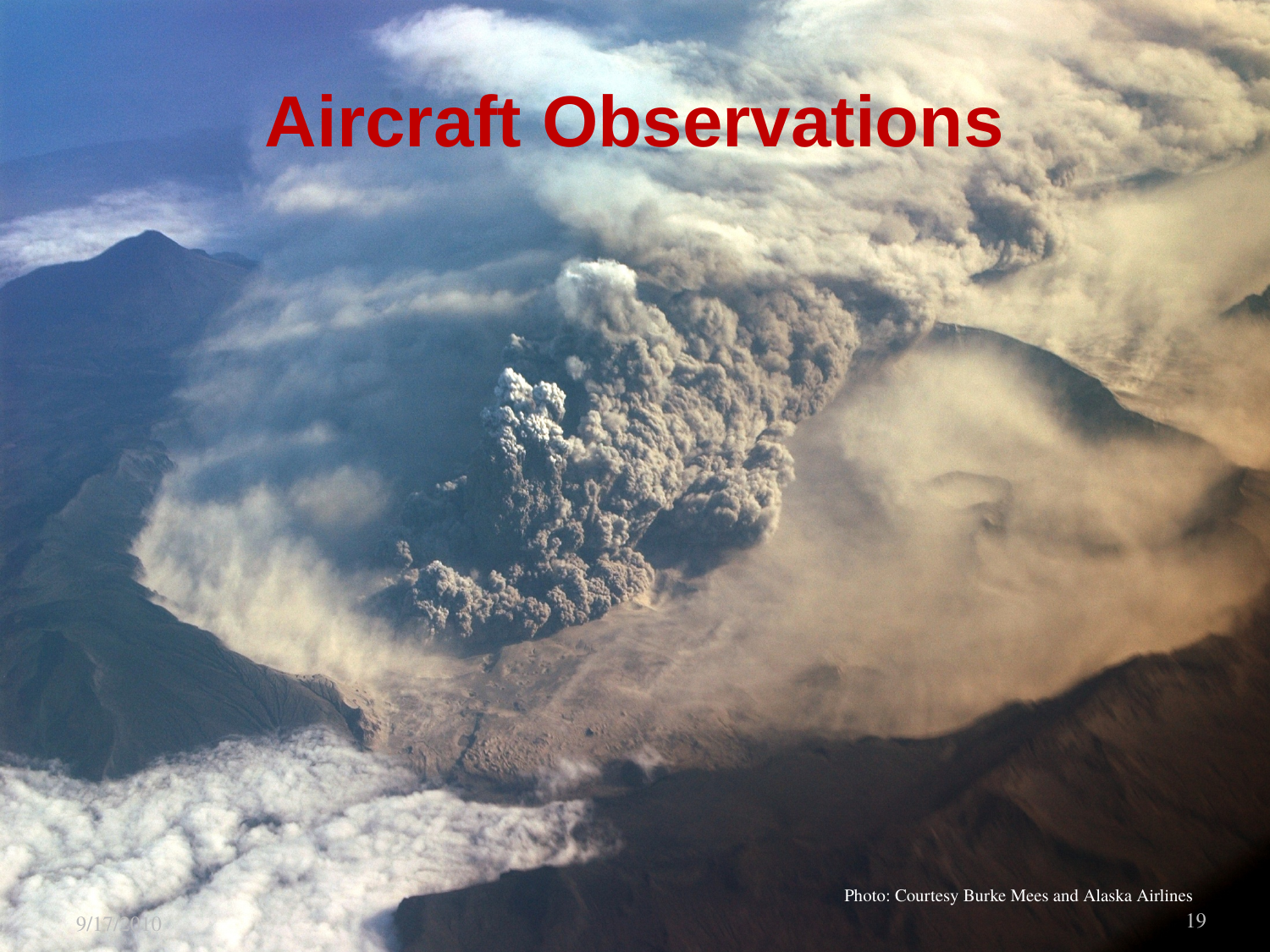

# Aircraft Observations
Photo: Courtesy Burke Mees and Alaska Airlines
9/17/2010
19